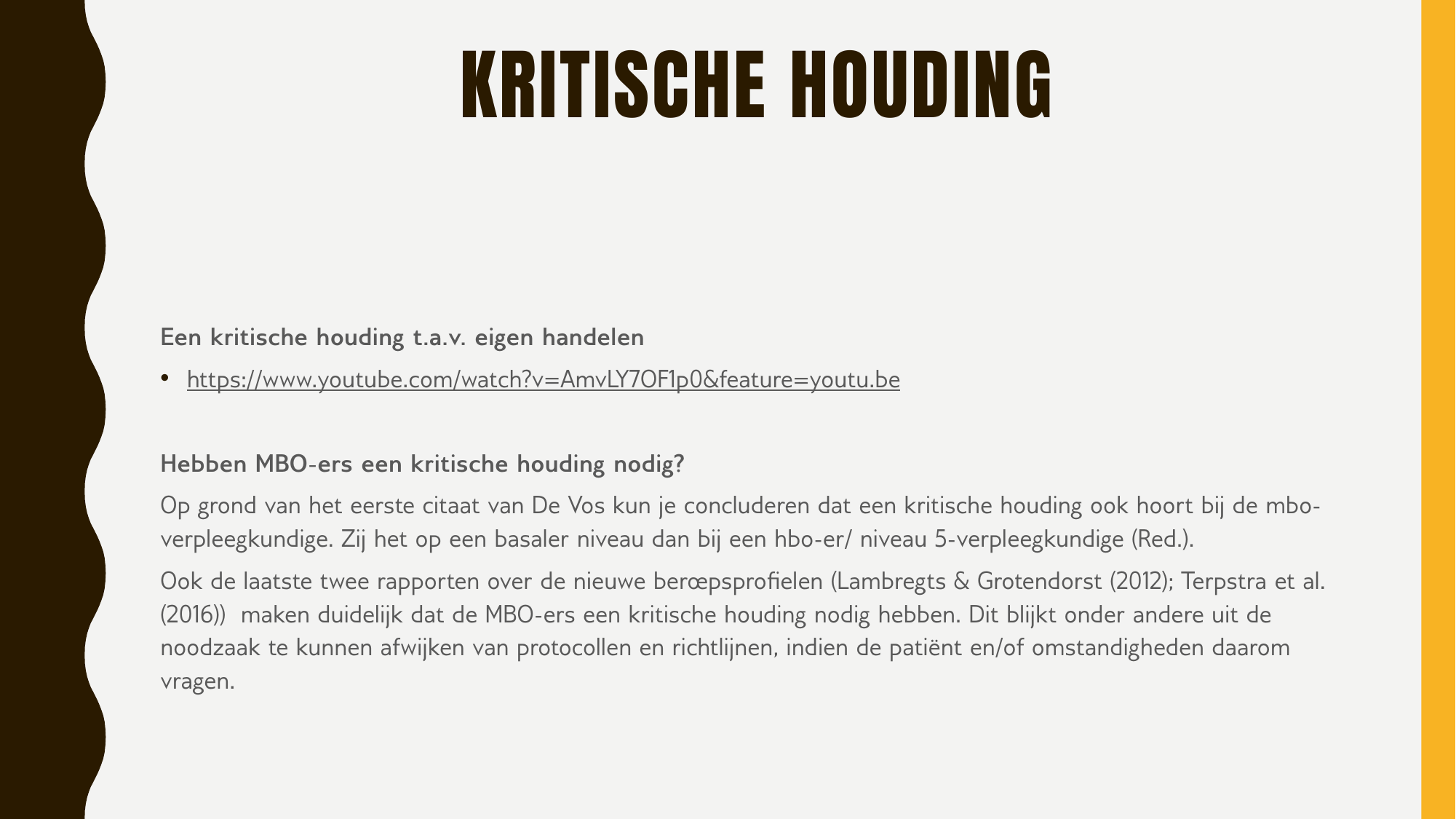

# Kritische houding

Een kritische houding t.a.v. eigen handelen
https://www.youtube.com/watch?v=AmvLY7OF1p0&feature=youtu.be

Hebben MBO-ers een kritische houding nodig?
Op grond van het eerste citaat van De Vos kun je concluderen dat een kritische houding ook hoort bij de mbo-verpleegkundige. Zij het op een basaler niveau dan bij een hbo-er/ niveau 5-verpleegkundige (Red.).
Ook de laatste twee rapporten over de nieuwe beroepsprofielen (Lambregts & Grotendorst (2012); Terpstra et al. (2016))  maken duidelijk dat de MBO-ers een kritische houding nodig hebben. Dit blijkt onder andere uit de noodzaak te kunnen afwijken van protocollen en richtlijnen, indien de patiënt en/of omstandigheden daarom vragen.